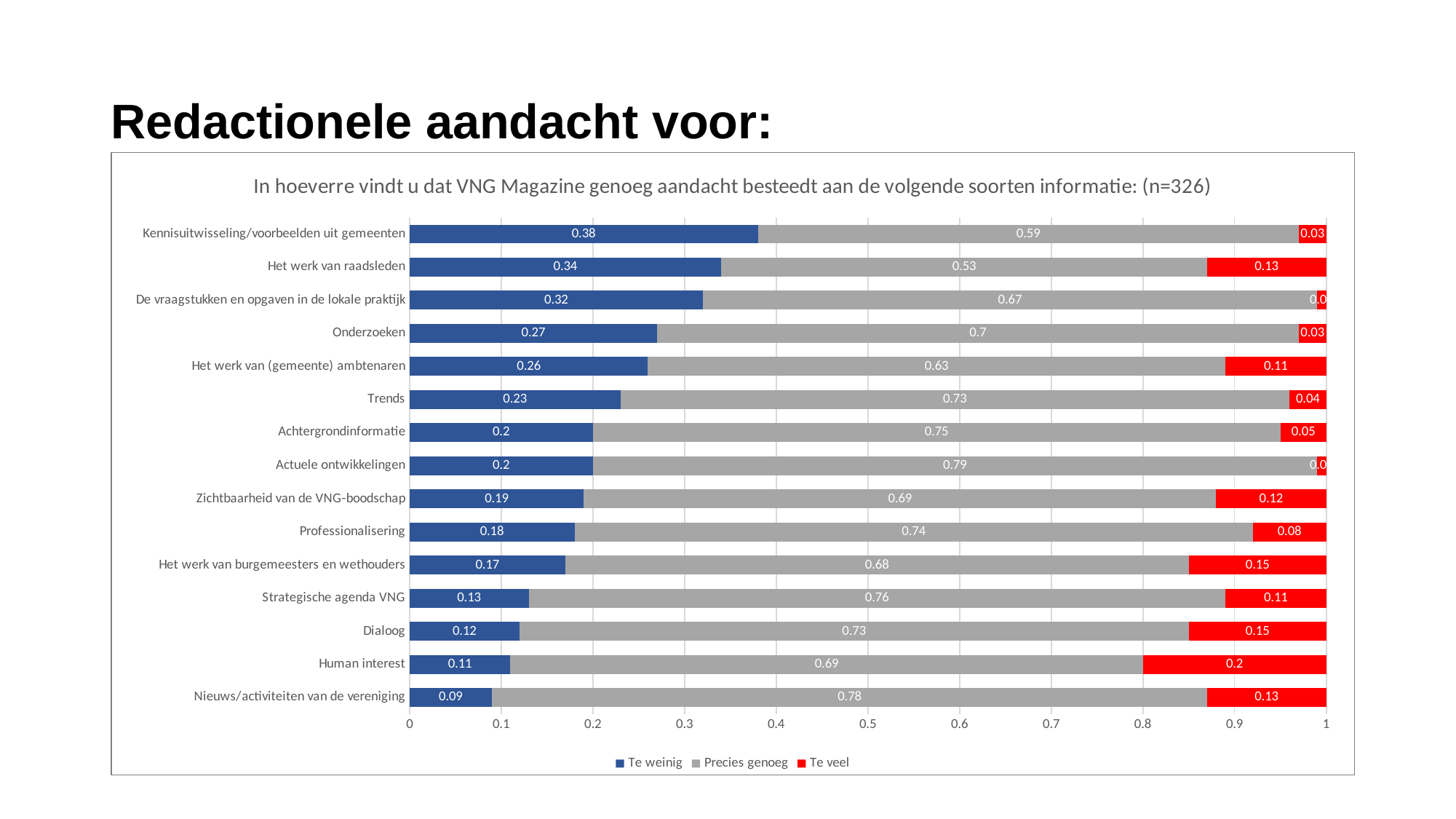

# Redactionele aandacht voor:

### Chart: In hoeverre vindt u dat VNG Magazine genoeg aandacht besteedt aan de volgende soorten informatie: (n=326)

| Category | Te weinig | Precies genoeg | Te veel |
|---|---|---|---|
| Nieuws/activiteiten van de vereniging | 0.09 | 0.78 | 0.13 |
| Human interest | 0.11 | 0.69 | 0.2 |
| Dialoog | 0.12 | 0.73 | 0.15 |
| Strategische agenda VNG | 0.13 | 0.76 | 0.11 |
| Het werk van burgemeesters en wethouders | 0.17 | 0.68 | 0.15 |
| Professionalisering | 0.18 | 0.74 | 0.08 |
| Zichtbaarheid van de VNG-boodschap | 0.19 | 0.69 | 0.12 |
| Actuele ontwikkelingen | 0.2 | 0.79 | 0.01 |
| Achtergrondinformatie | 0.2 | 0.75 | 0.05 |
| Trends | 0.23 | 0.73 | 0.04 |
| Het werk van (gemeente) ambtenaren | 0.26 | 0.63 | 0.11 |
| Onderzoeken | 0.27 | 0.7 | 0.03 |
| De vraagstukken en opgaven in de lokale praktijk | 0.32 | 0.67 | 0.01 |
| Het werk van raadsleden | 0.34 | 0.53 | 0.13 |
| Kennisuitwisseling/voorbeelden uit gemeenten | 0.38 | 0.59 | 0.03 |